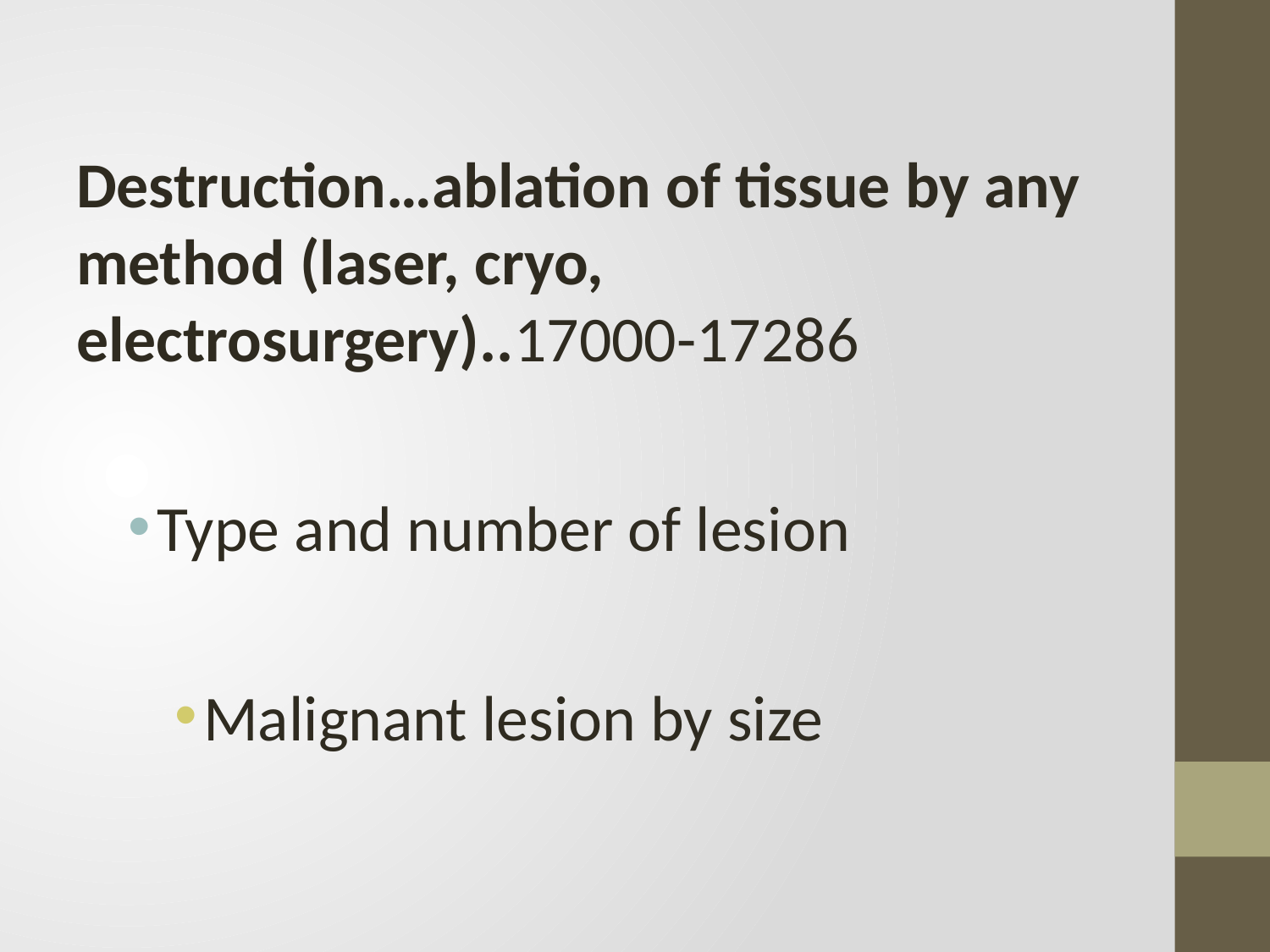

Destruction…ablation of tissue by any method (laser, cryo, electrosurgery)..17000-17286

Type and number of lesion

Malignant lesion by size